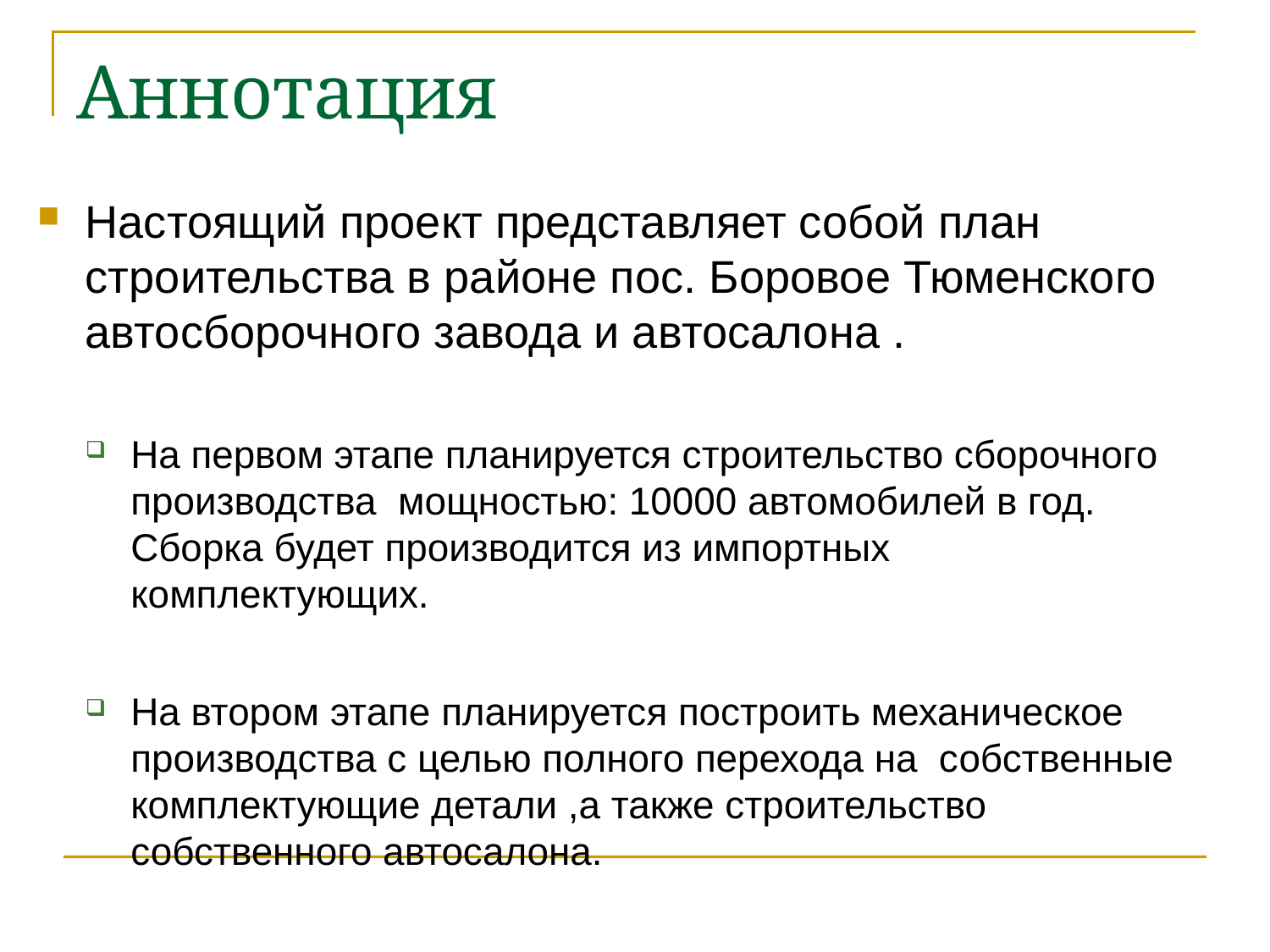

# Аннотация
Настоящий проект представляет собой план строительства в районе пос. Боровое Тюменского автосборочного завода и автосалона .

На первом этапе планируется строительство сборочного производства  мощностью: 10000 автомобилей в год. Сборка будет производится из импортных комплектующих.

На втором этапе планируется построить механическое производства с целью полного перехода на  собственные комплектующие детали ,а также строительство собственного автосалона.